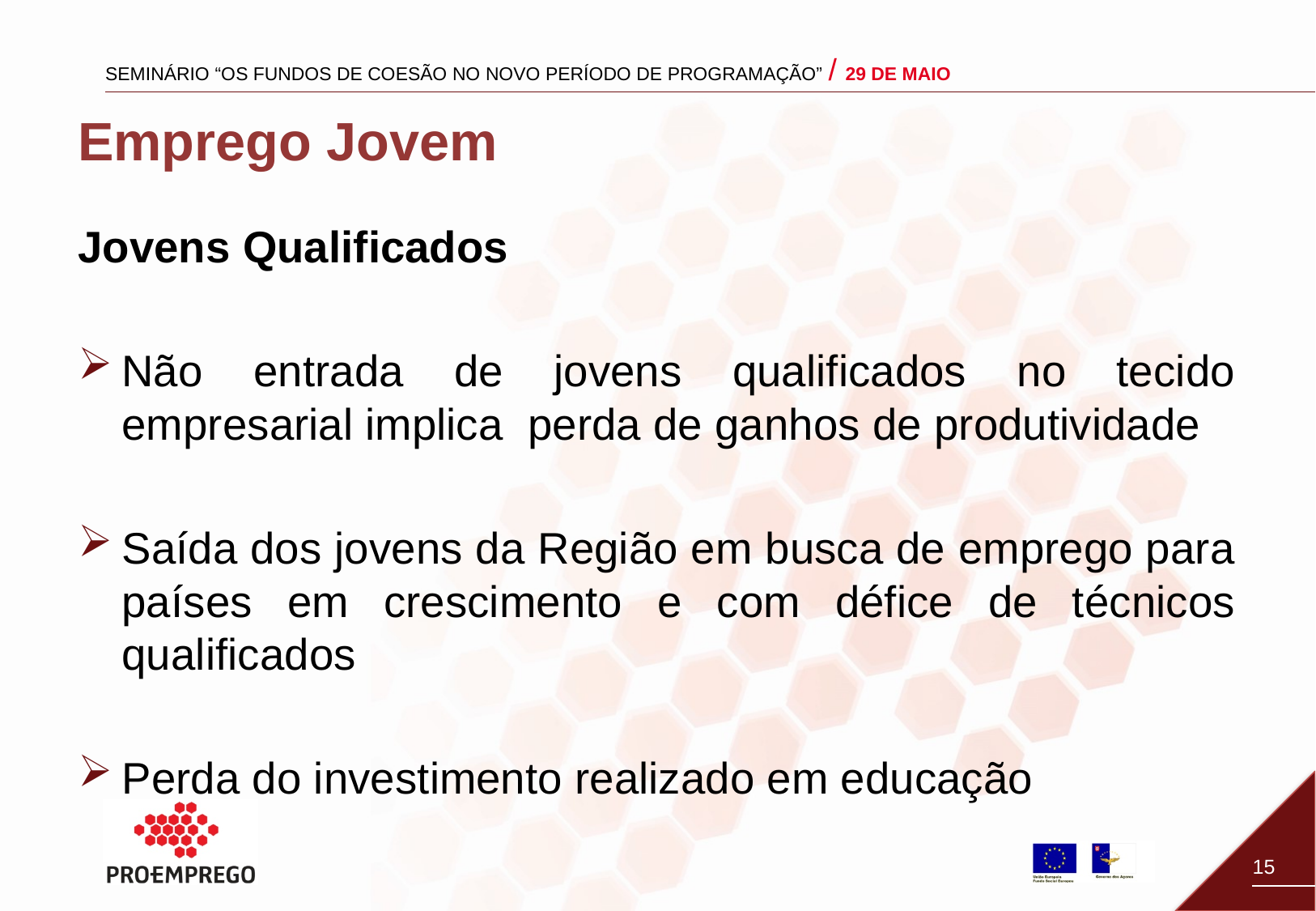

# Emprego Jovem
Jovens Qualificados

Não entrada de jovens qualificados no tecido empresarial implica  perda de ganhos de produtividade

Saída dos jovens da Região em busca de emprego para países em crescimento e com défice de técnicos qualificados

Perda do investimento realizado em educação